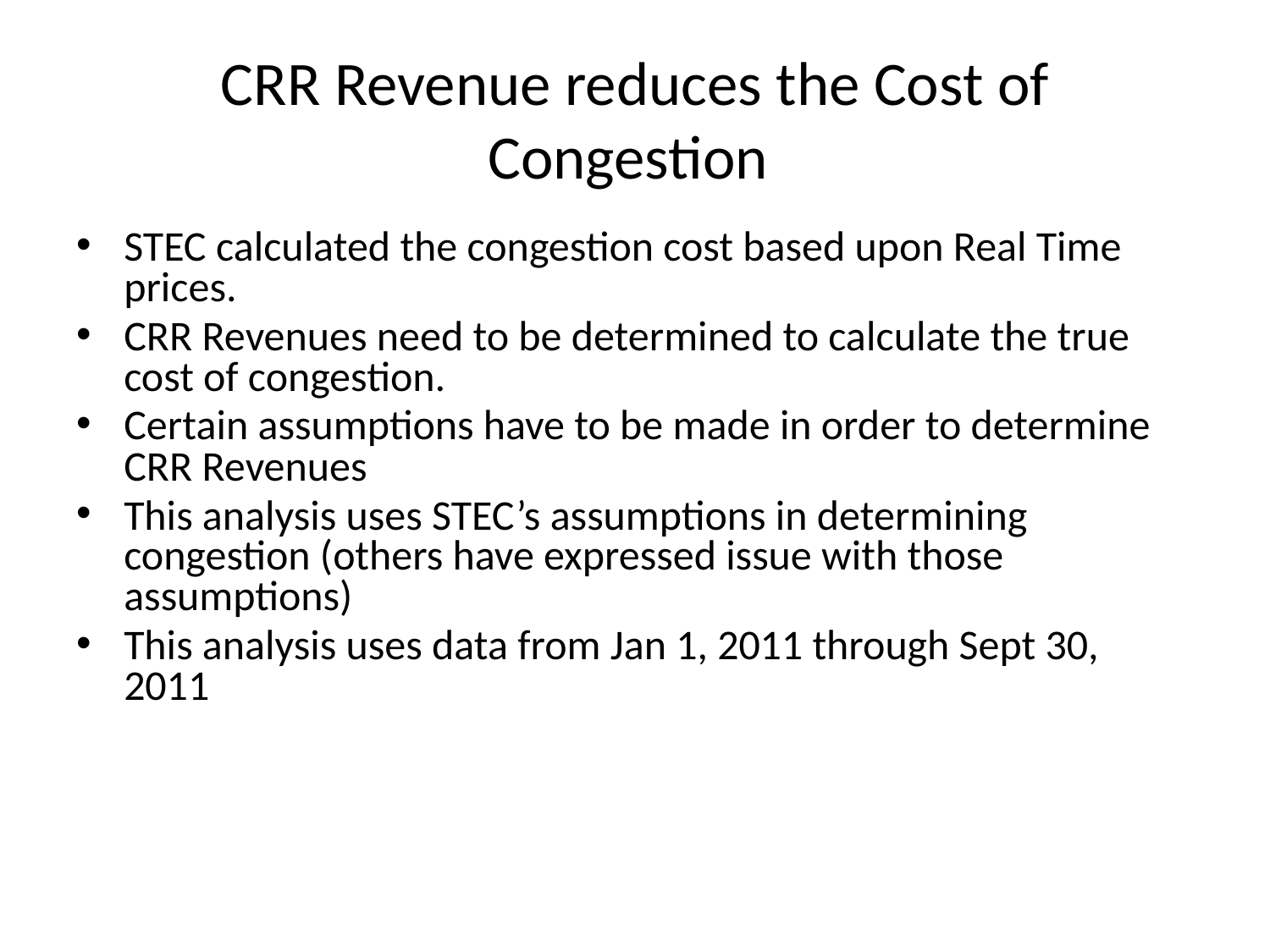

# CRR Revenue reduces the Cost of Congestion
STEC calculated the congestion cost based upon Real Time prices.
CRR Revenues need to be determined to calculate the true cost of congestion.
Certain assumptions have to be made in order to determine CRR Revenues
This analysis uses STEC’s assumptions in determining congestion (others have expressed issue with those assumptions)
This analysis uses data from Jan 1, 2011 through Sept 30, 2011